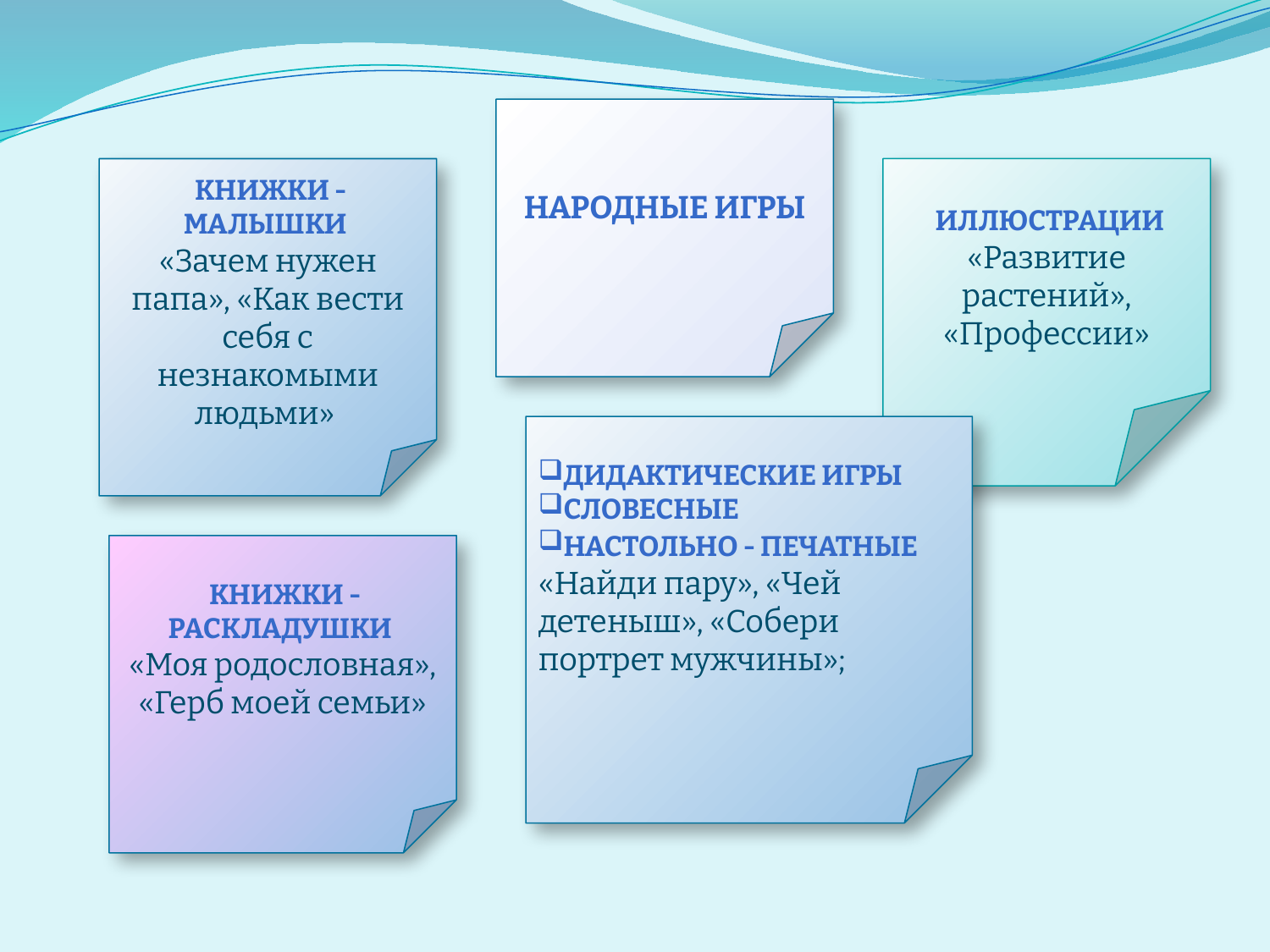

народные игры

 книжки - малышки
«Зачем нужен папа», «Как вести себя с незнакомыми людьми»

 иллюстрации «Развитие растений», «Профессии»
дидактические игры
словесные
настольно - печатные «Найди пару», «Чей детеныш», «Собери портрет мужчины»;

 книжки - раскладушки
«Моя родословная», «Герб моей семьи»